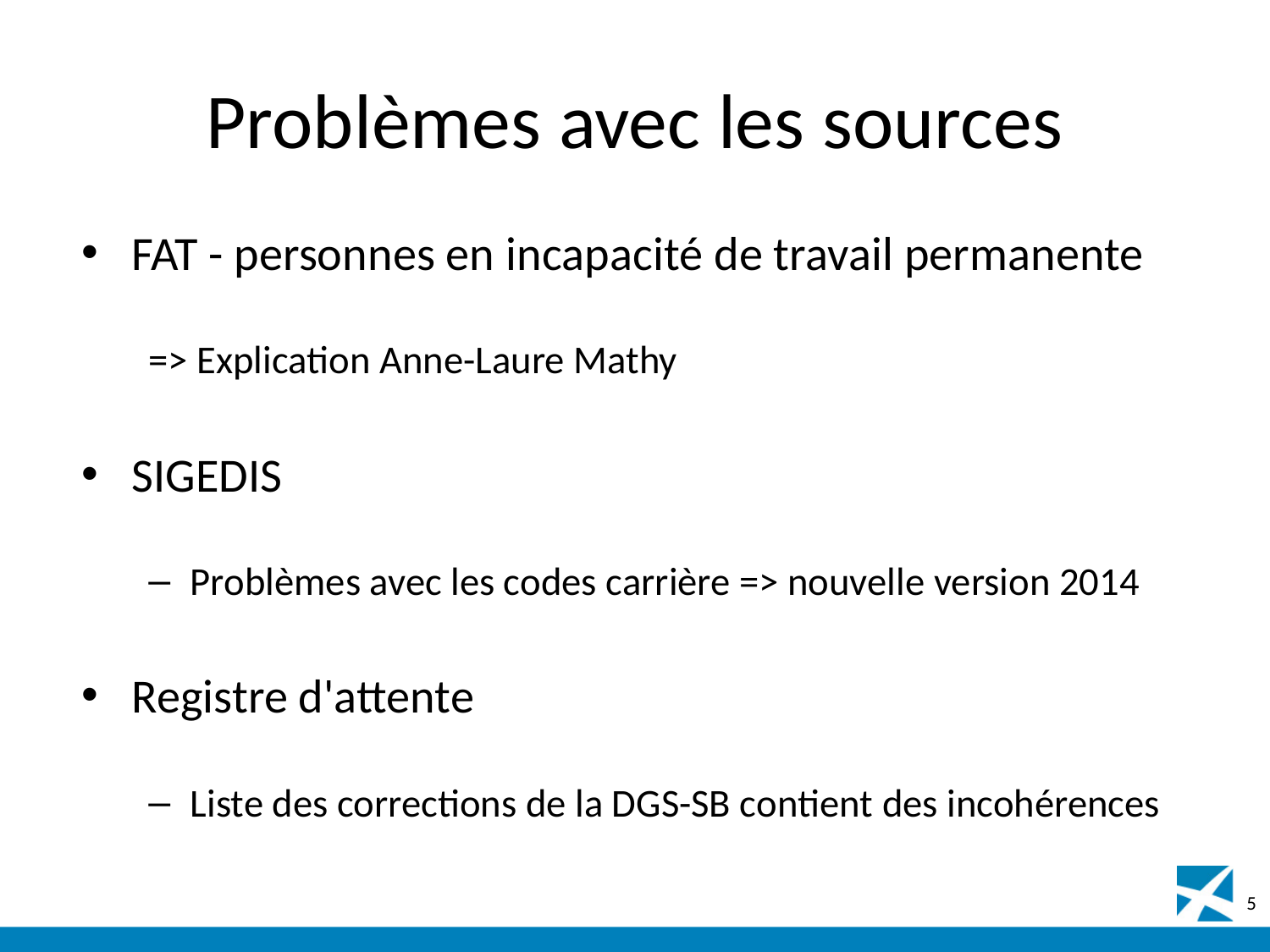

# Problèmes avec les sources
FAT - personnes en incapacité de travail permanente

=> Explication Anne-Laure Mathy

SIGEDIS

Problèmes avec les codes carrière => nouvelle version 2014

Registre d'attente

Liste des corrections de la DGS-SB contient des incohérences